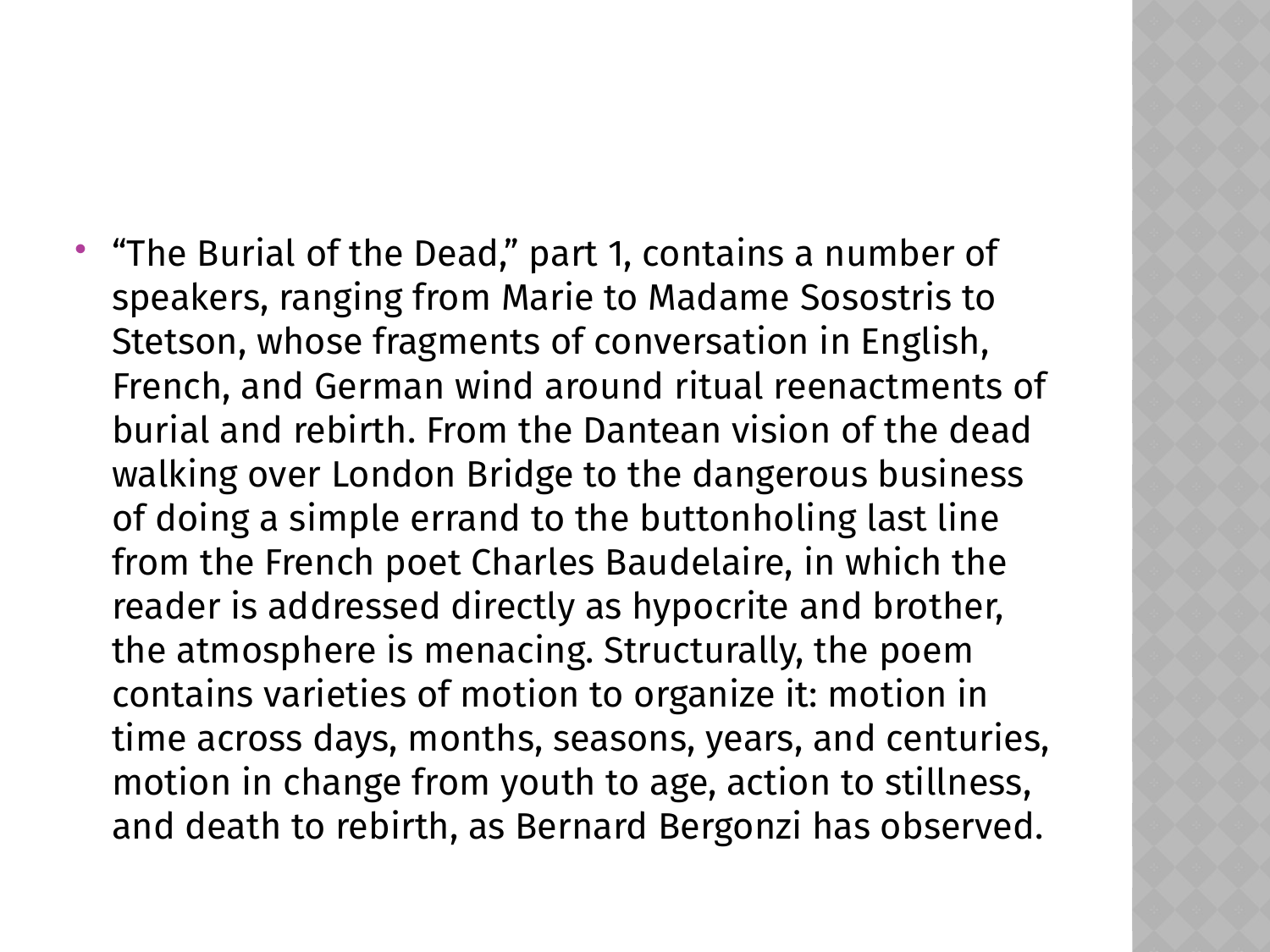

#
“The Burial of the Dead,” part 1, contains a number of speakers, ranging from Marie to Madame Sosostris to Stetson, whose fragments of conversation in English, French, and German wind around ritual reenactments of burial and rebirth. From the Dantean vision of the dead walking over London Bridge to the dangerous business of doing a simple errand to the buttonholing last line from the French poet Charles Baudelaire, in which the reader is addressed directly as hypocrite and brother, the atmosphere is menacing. Structurally, the poem contains varieties of motion to organize it: motion in time across days, months, seasons, years, and centuries, motion in change from youth to age, action to stillness, and death to rebirth, as Bernard Bergonzi has observed.